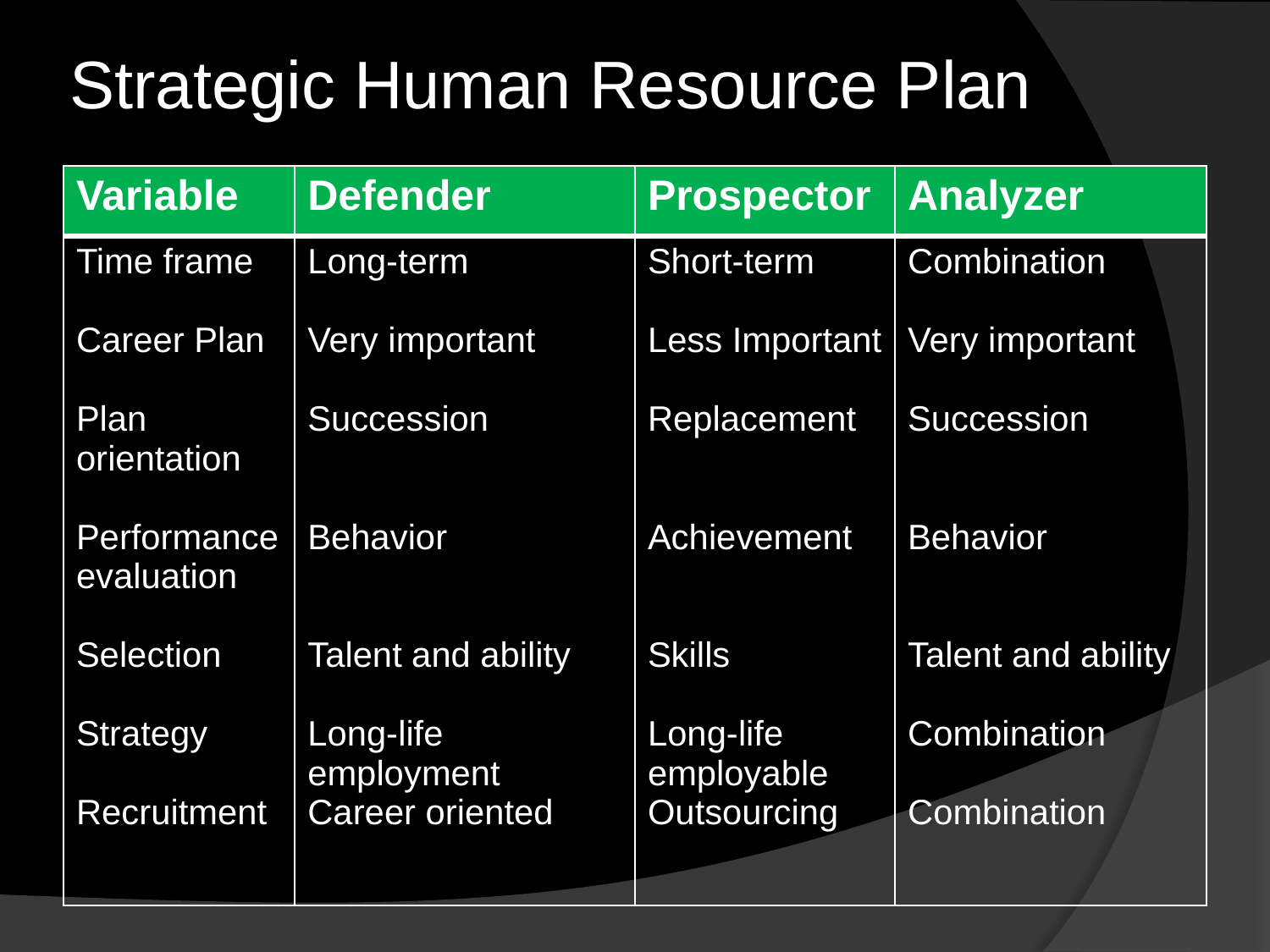

# Strategic Human Resource Plan
| Variable | Defender | Prospector | Analyzer |
| --- | --- | --- | --- |
| Time frame Career Plan Plan orientation Performance evaluation Selection Strategy Recruitment | Long-term Very important Succession Behavior Talent and ability Long-life employment Career oriented | Short-term Less Important Replacement Achievement Skills Long-life employable Outsourcing | Combination Very important Succession Behavior Talent and ability Combination Combination |